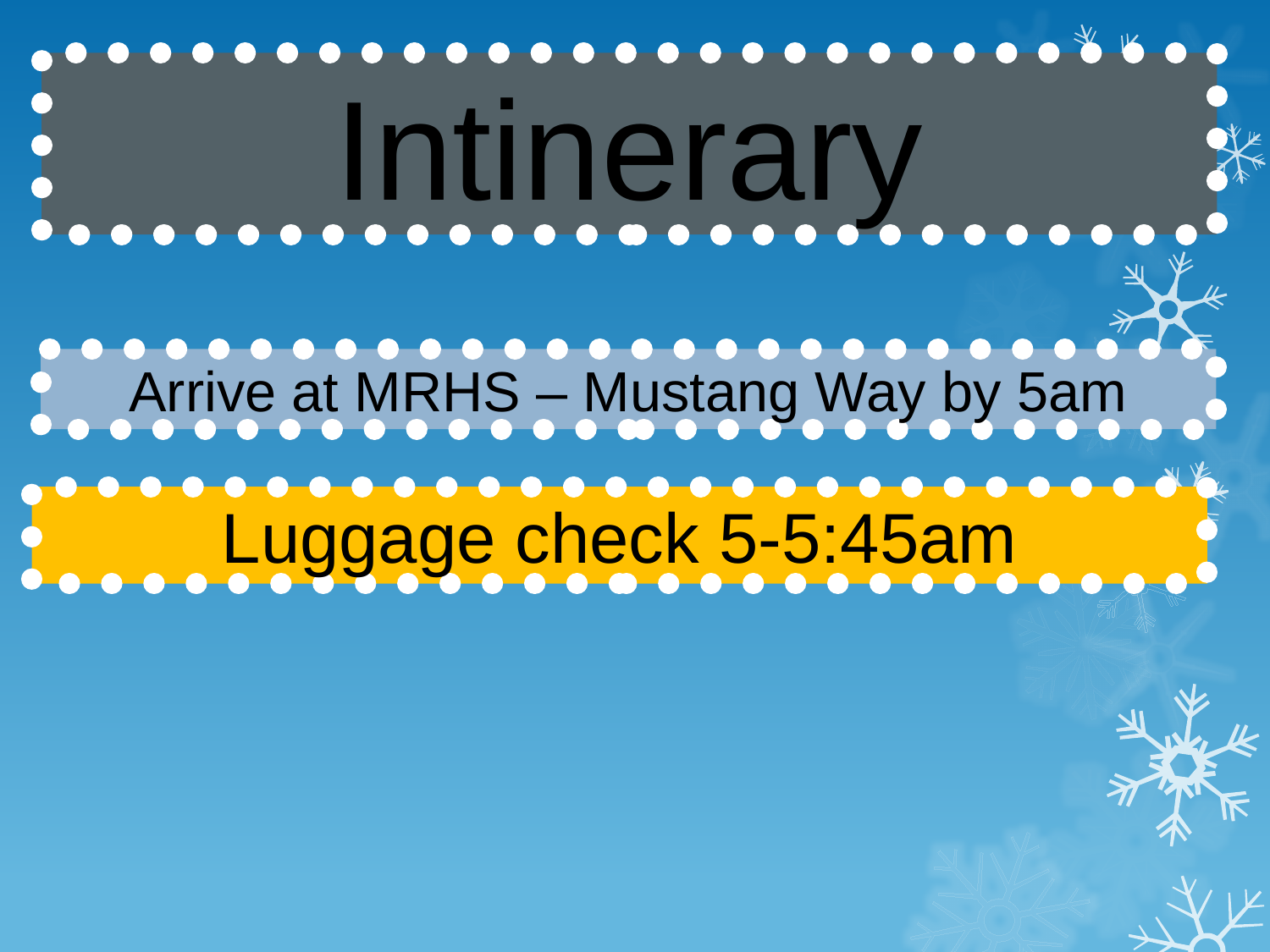

Intinerary
Arrive at MRHS – Mustang Way by 5am
Luggage check 5-5:45am